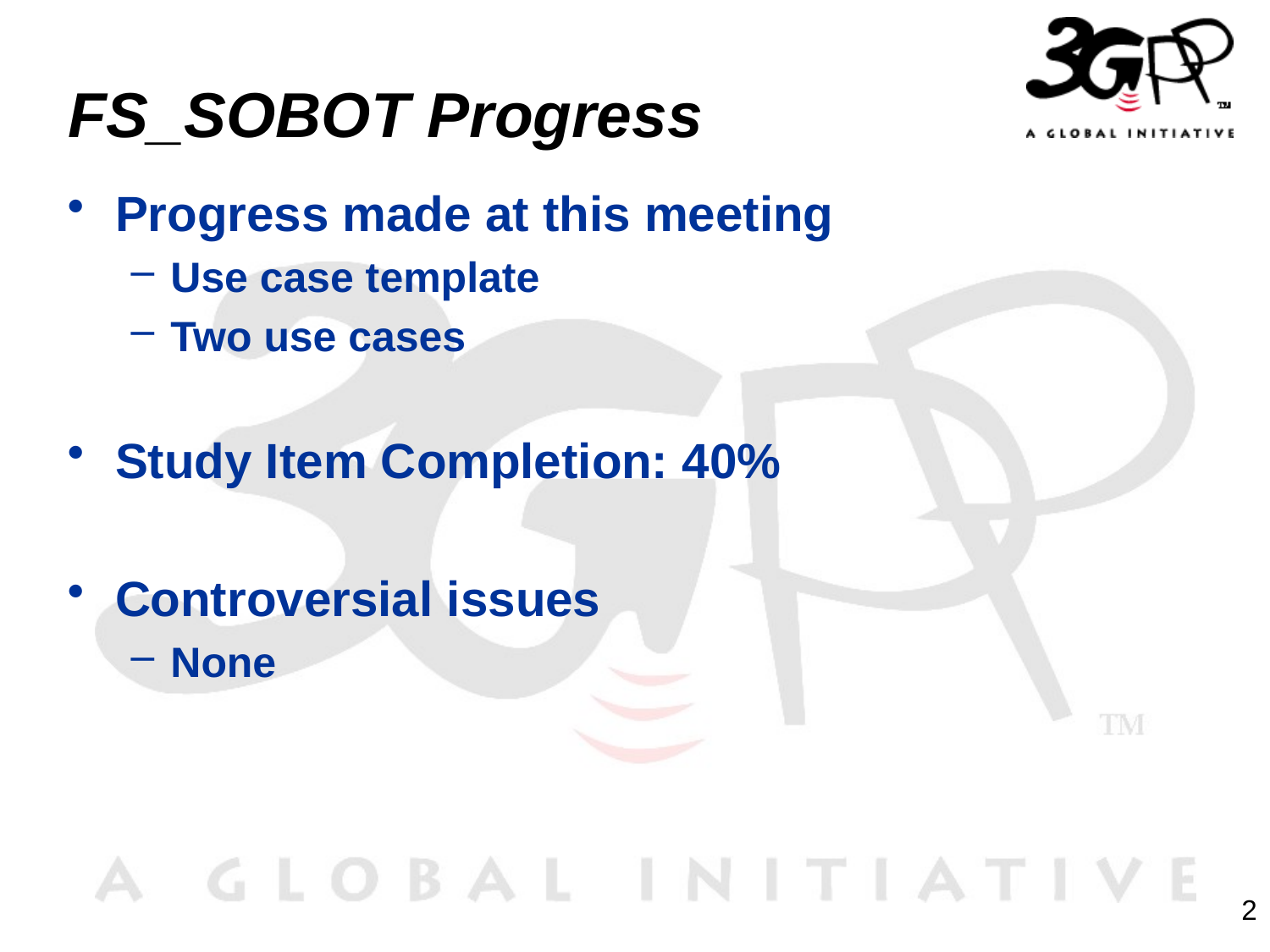

# FS_SOBOT Progress
Progress made at this meeting
Use case template
Two use cases

Study Item Completion: 40%

Controversial issues
None
2